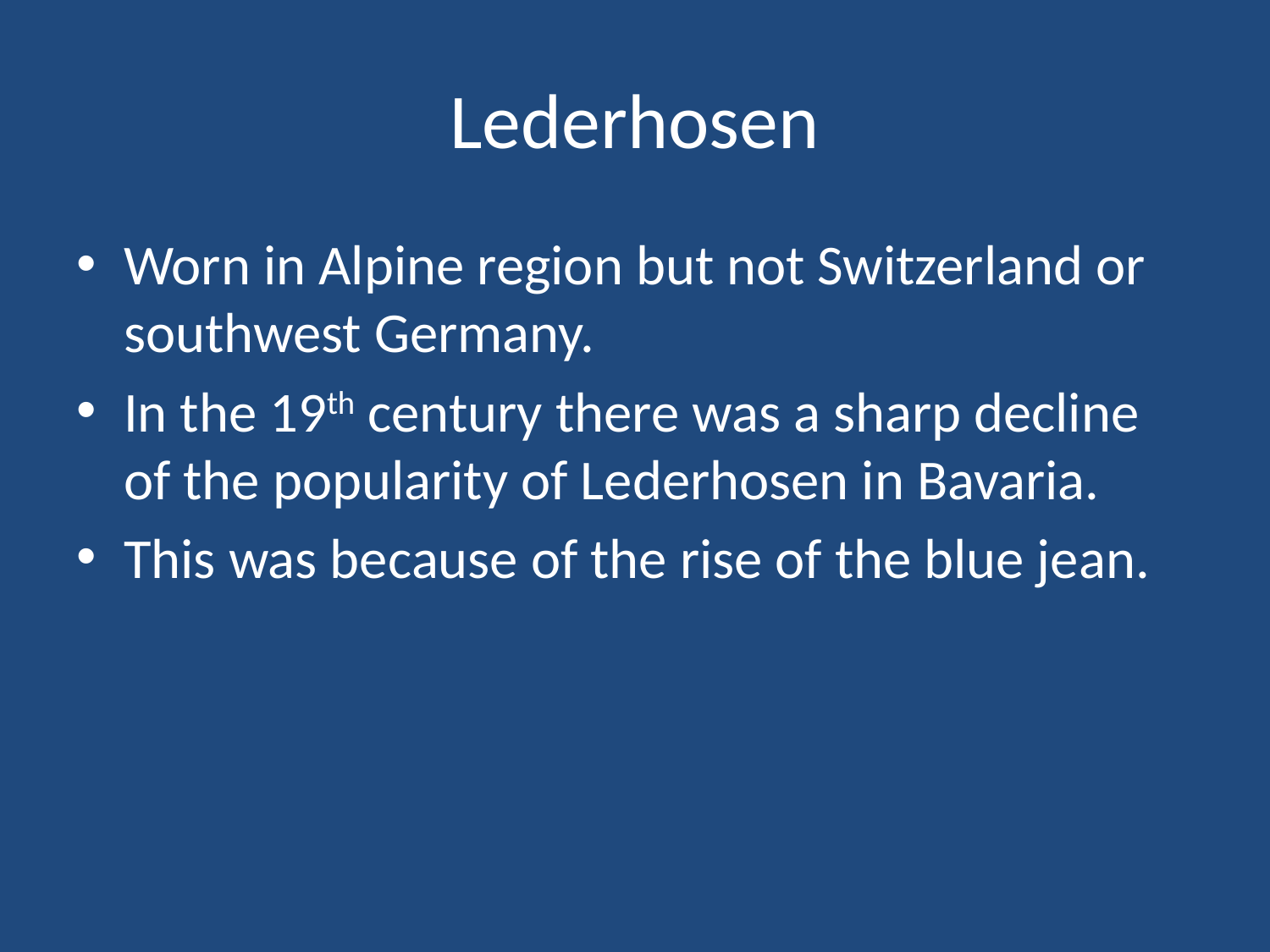

# Lederhosen
Worn in Alpine region but not Switzerland or southwest Germany.
In the 19th century there was a sharp decline of the popularity of Lederhosen in Bavaria.
This was because of the rise of the blue jean.